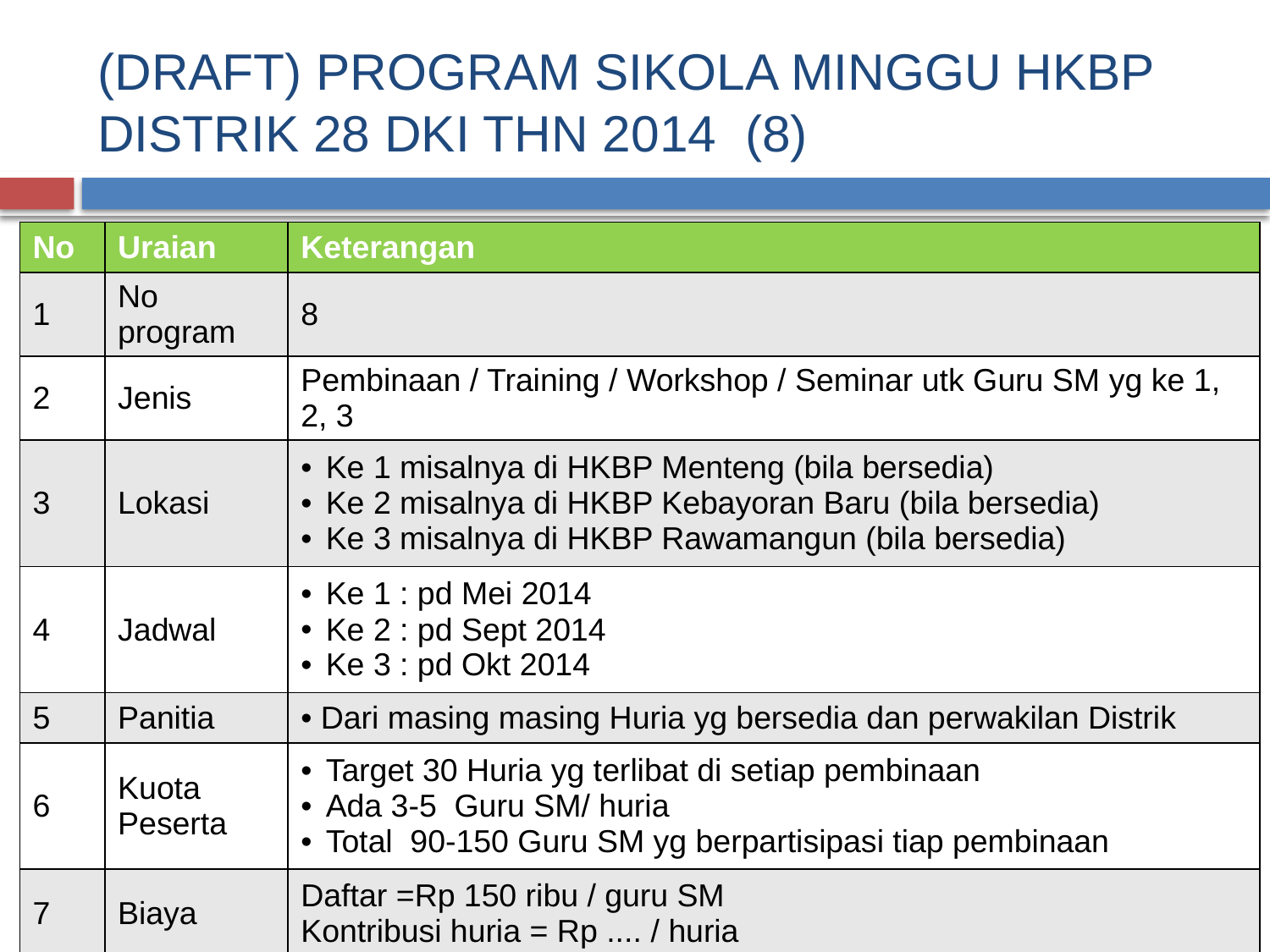

# (DRAFT) PROGRAM SIKOLA MINGGU HKBP DISTRIK 28 DKI THN 2014  (8)
| No | Uraian | Keterangan |
| --- | --- | --- |
| 1 | No program | 8 |
| 2 | Jenis | Pembinaan / Training / Workshop / Seminar utk Guru SM yg ke 1, 2, 3 |
| 3 | Lokasi | Ke 1 misalnya di HKBP Menteng (bila bersedia) Ke 2 misalnya di HKBP Kebayoran Baru (bila bersedia) Ke 3 misalnya di HKBP Rawamangun (bila bersedia) |
| 4 | Jadwal | Ke 1 : pd Mei 2014 Ke 2 : pd Sept 2014 Ke 3 : pd Okt 2014 |
| 5 | Panitia | Dari masing masing Huria yg bersedia dan perwakilan Distrik |
| 6 | Kuota Peserta | Target 30 Huria yg terlibat di setiap pembinaan Ada 3-5 Guru SM/ huria Total 90-150 Guru SM yg berpartisipasi tiap pembinaan |
| 7 | Biaya | Daftar =Rp 150 ribu / guru SM Kontribusi huria = Rp .... / huria |
| 8 | Keterangan | Dalam rangka meningkatkan kualitas pengetahuan Guru SM |